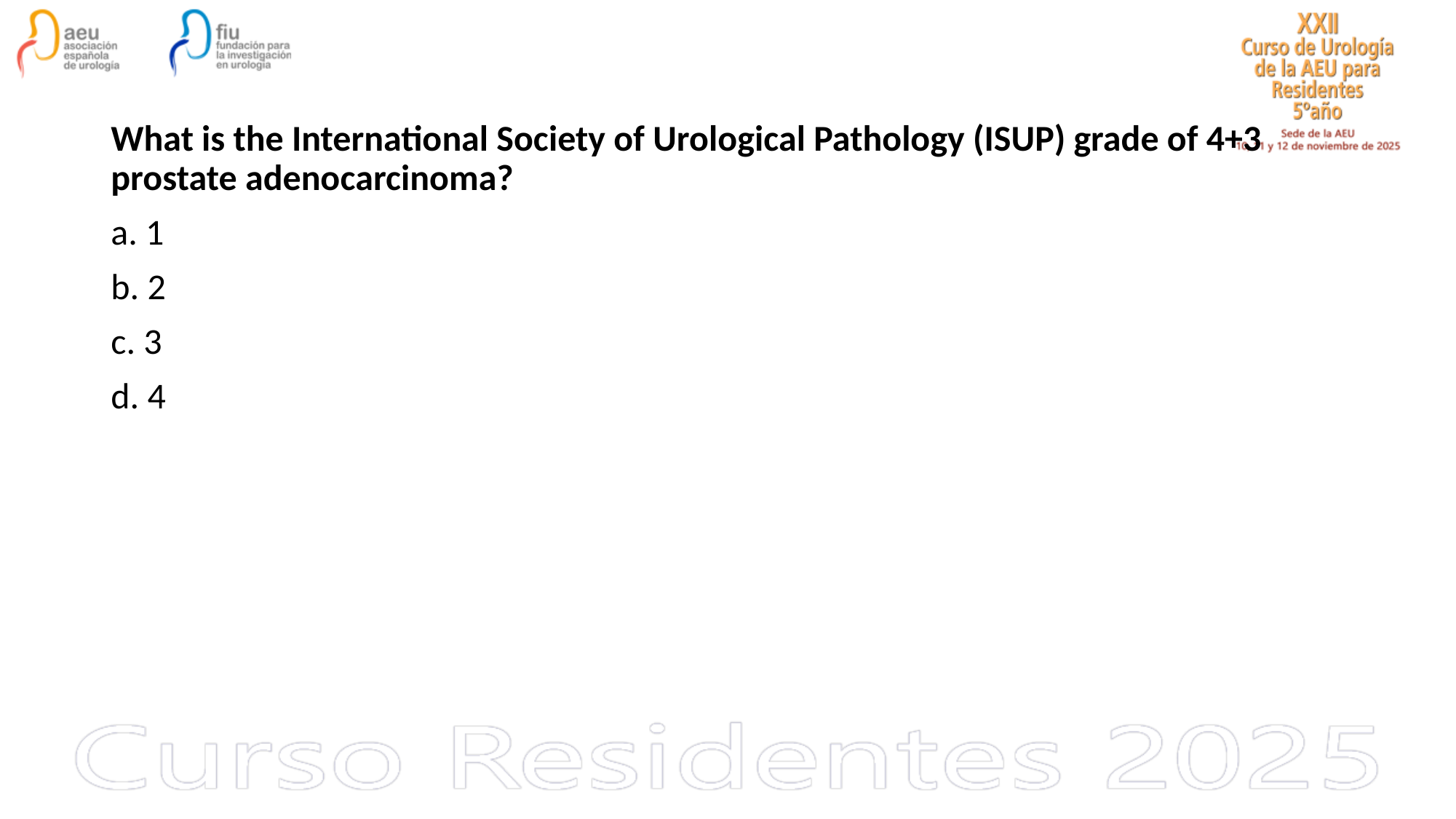

What is the International Society of Urological Pathology (ISUP) grade of 4+3 prostate adenocarcinoma?
a. 1
b. 2
c. 3
d. 4